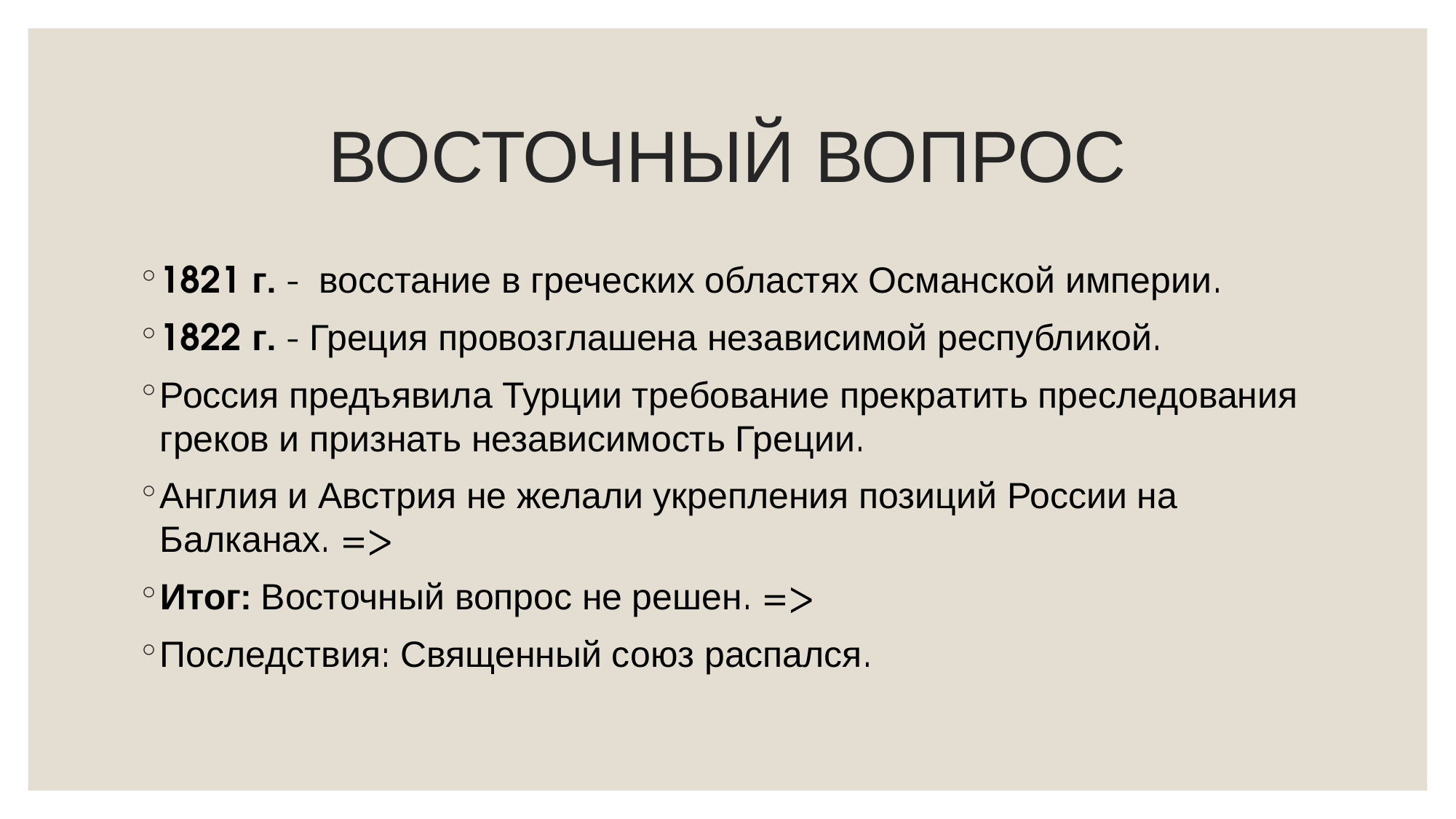

# ВОСТОЧНЫЙ ВОПРОС
1821 г. -  восстание в греческих областях Османской империи.
1822 г. - Греция провозглашена независимой республикой.
Россия предъявила Турции требование прекратить преследования греков и признать независимость Греции.
Англия и Австрия не желали укрепления позиций России на Балканах. =>
Итог: Восточный вопрос не решен. =>
Последствия: Священный союз распался.